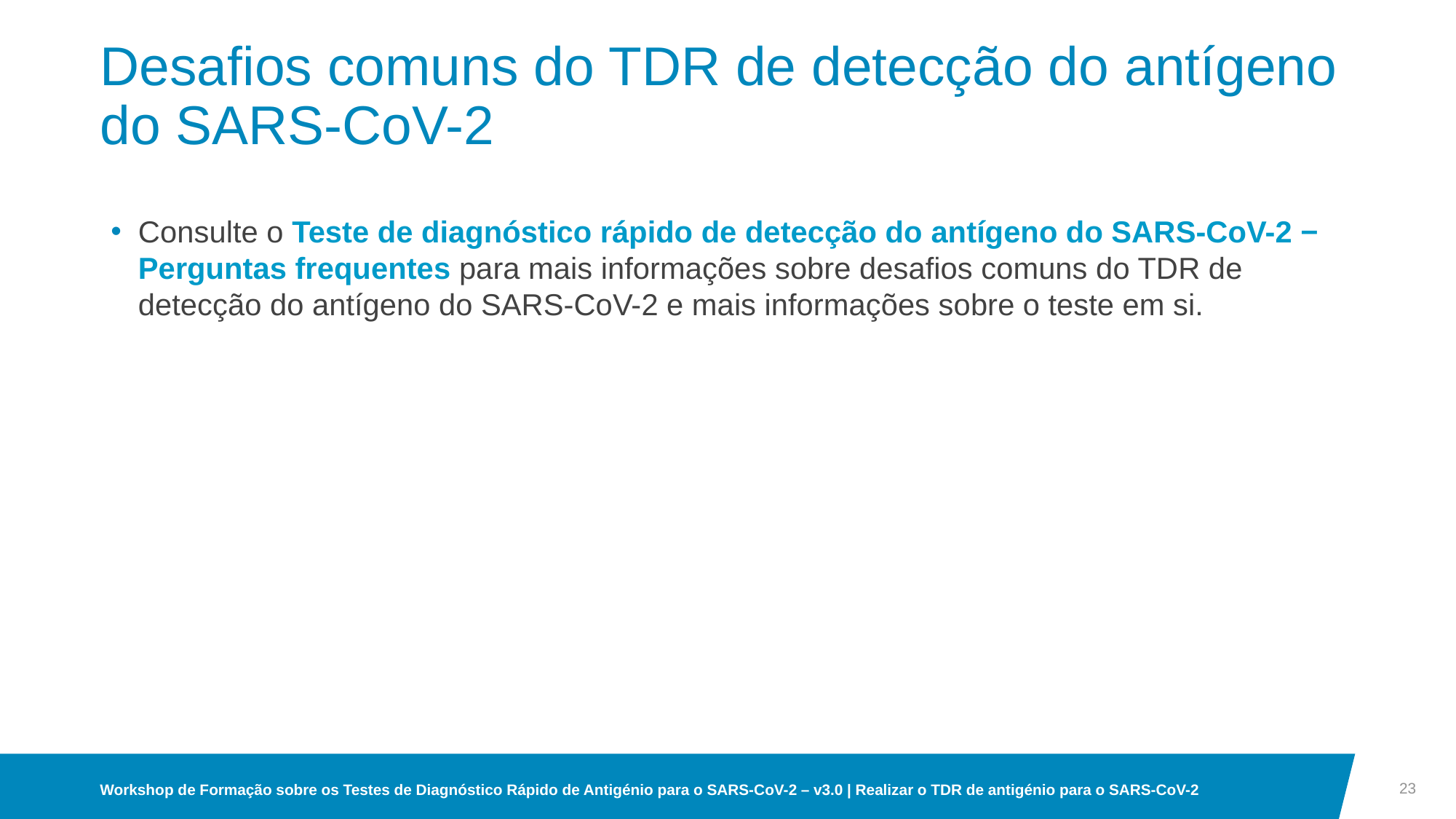

# Desafios comuns do TDR de detecção do antígeno do SARS-CoV-2
Consulte o Teste de diagnóstico rápido de detecção do antígeno do SARS-CoV-2 − Perguntas frequentes para mais informações sobre desafios comuns do TDR de detecção do antígeno do SARS-CoV-2 e mais informações sobre o teste em si.

23
Workshop de Formação sobre os Testes de Diagnóstico Rápido de Antigénio para o SARS-CoV-2 – v3.0 | Realizar o TDR de antigénio para o SARS-CoV-2